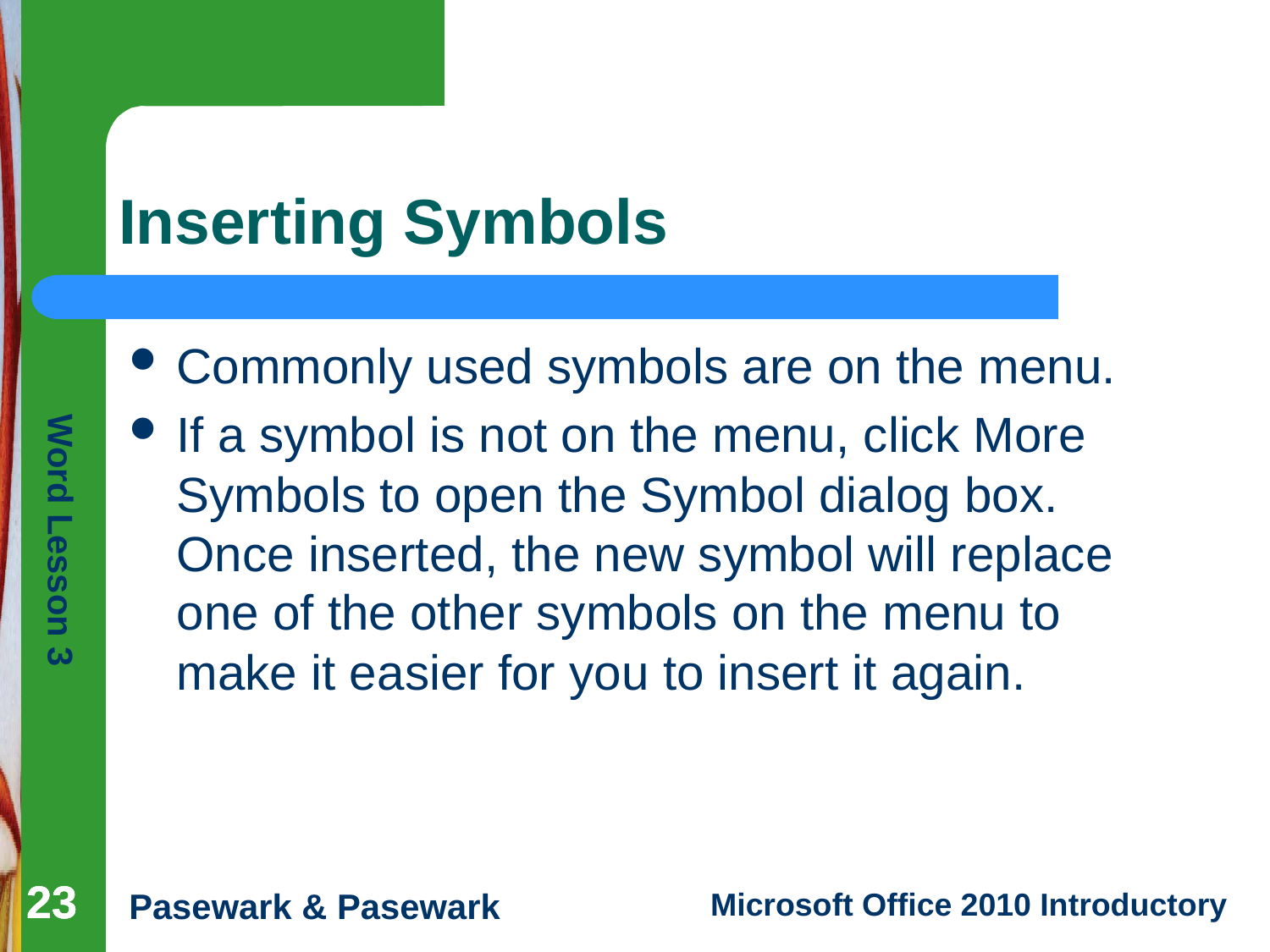

# Inserting Symbols
Commonly used symbols are on the menu.
If a symbol is not on the menu, click More Symbols to open the Symbol dialog box. Once inserted, the new symbol will replace one of the other symbols on the menu to make it easier for you to insert it again.

23
23
23